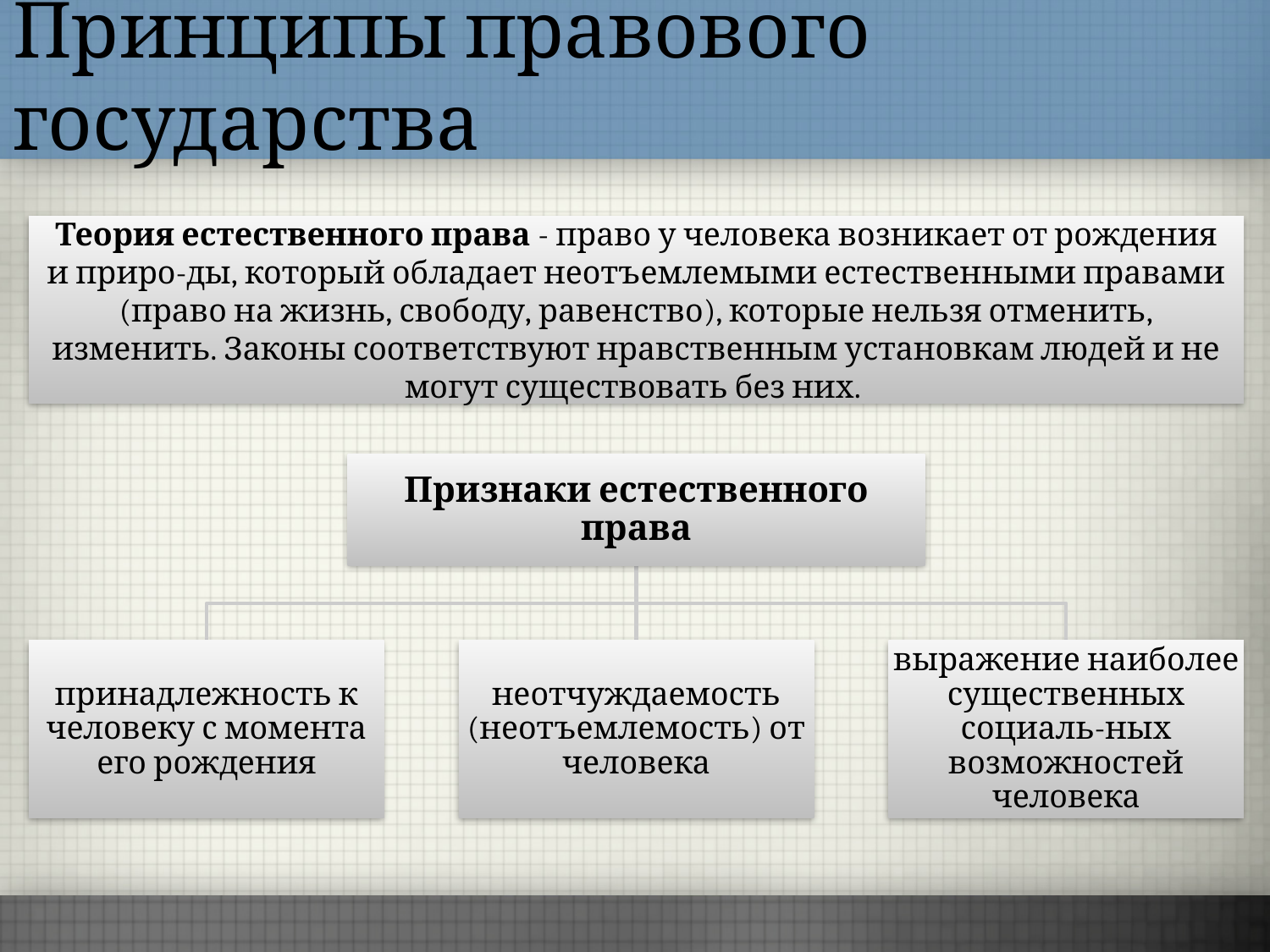

# Принципы правового государства
Теория естественного права - право у человека возникает от рождения и приро-ды, который обладает неотъемлемыми естественными правами (право на жизнь, свободу, равенство), которые нельзя отменить, изменить. Законы соответствуют нравственным установкам людей и не могут существовать без них.
Признаки естественного права
принадлежность к человеку с момента его рождения
неотчуждаемость (неотъемлемость) от человека
выражение наиболее существенных социаль-ных возможностей человека